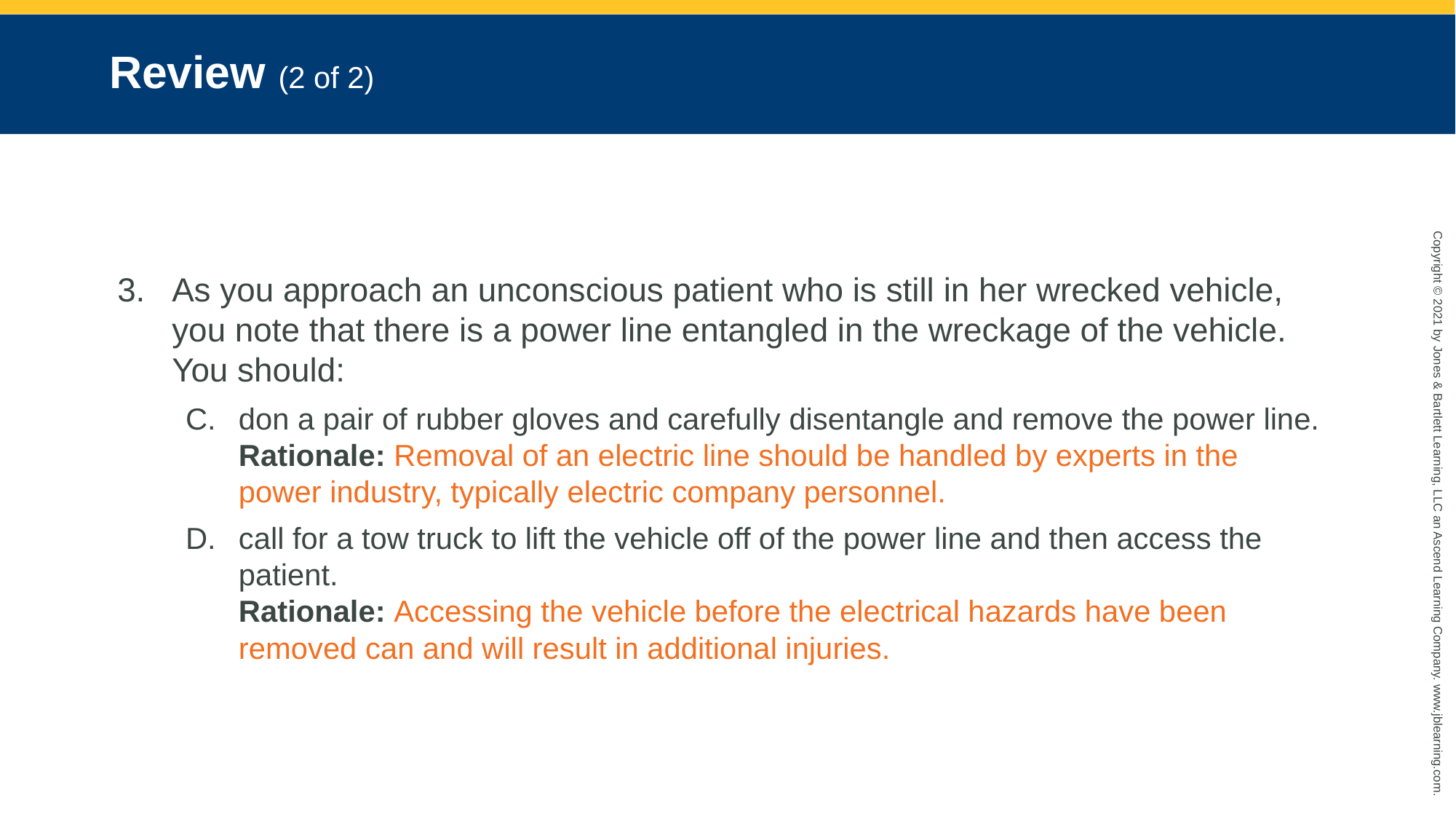

# Review (2 of 2)
As you approach an unconscious patient who is still in her wrecked vehicle, you note that there is a power line entangled in the wreckage of the vehicle. You should:
don a pair of rubber gloves and carefully disentangle and remove the power line.
Rationale: Removal of an electric line should be handled by experts in the power industry, typically electric company personnel.
call for a tow truck to lift the vehicle off of the power line and then access the patient.
Rationale: Accessing the vehicle before the electrical hazards have been removed can and will result in additional injuries.